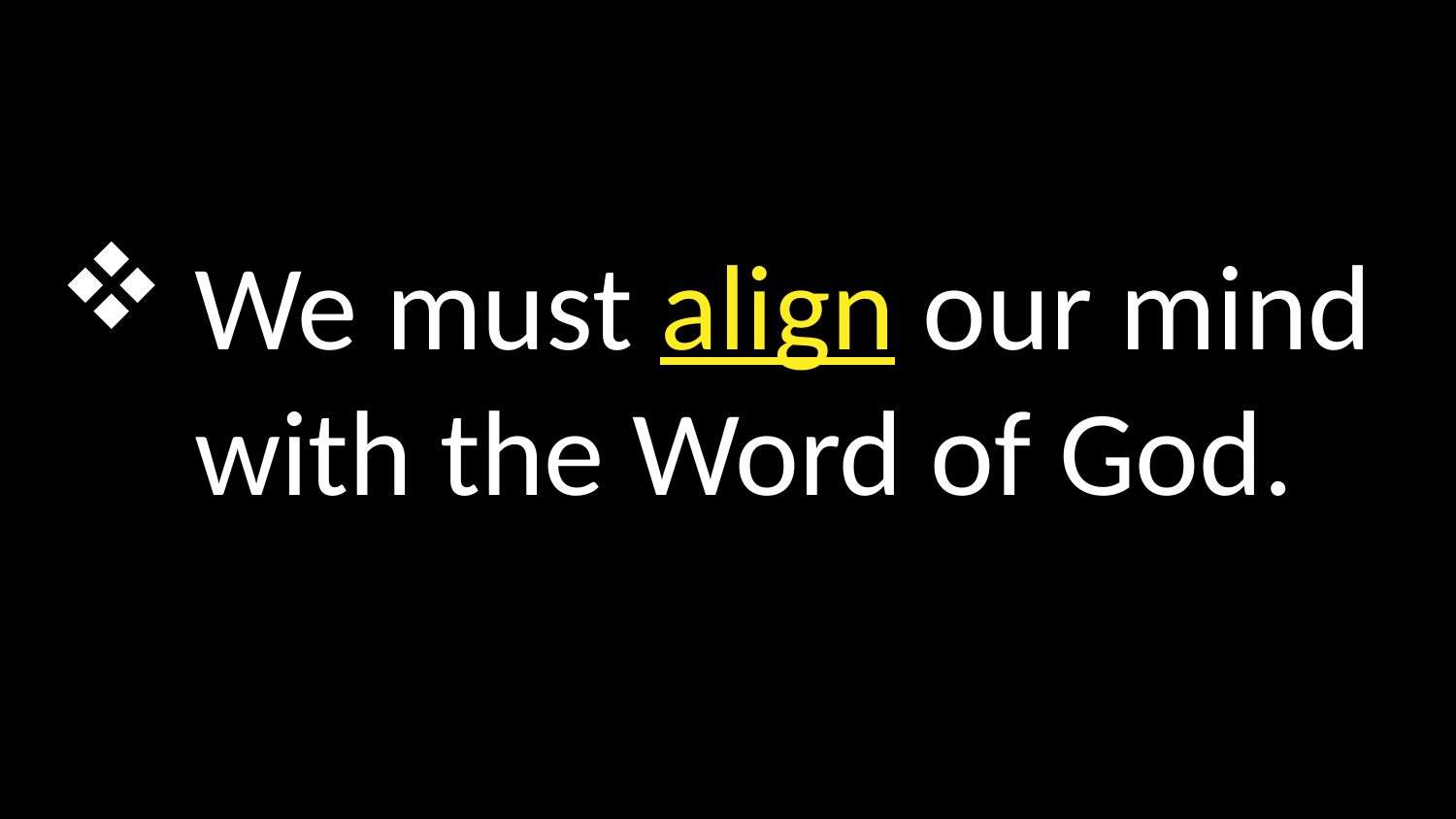

We must align our mind with the Word of God.